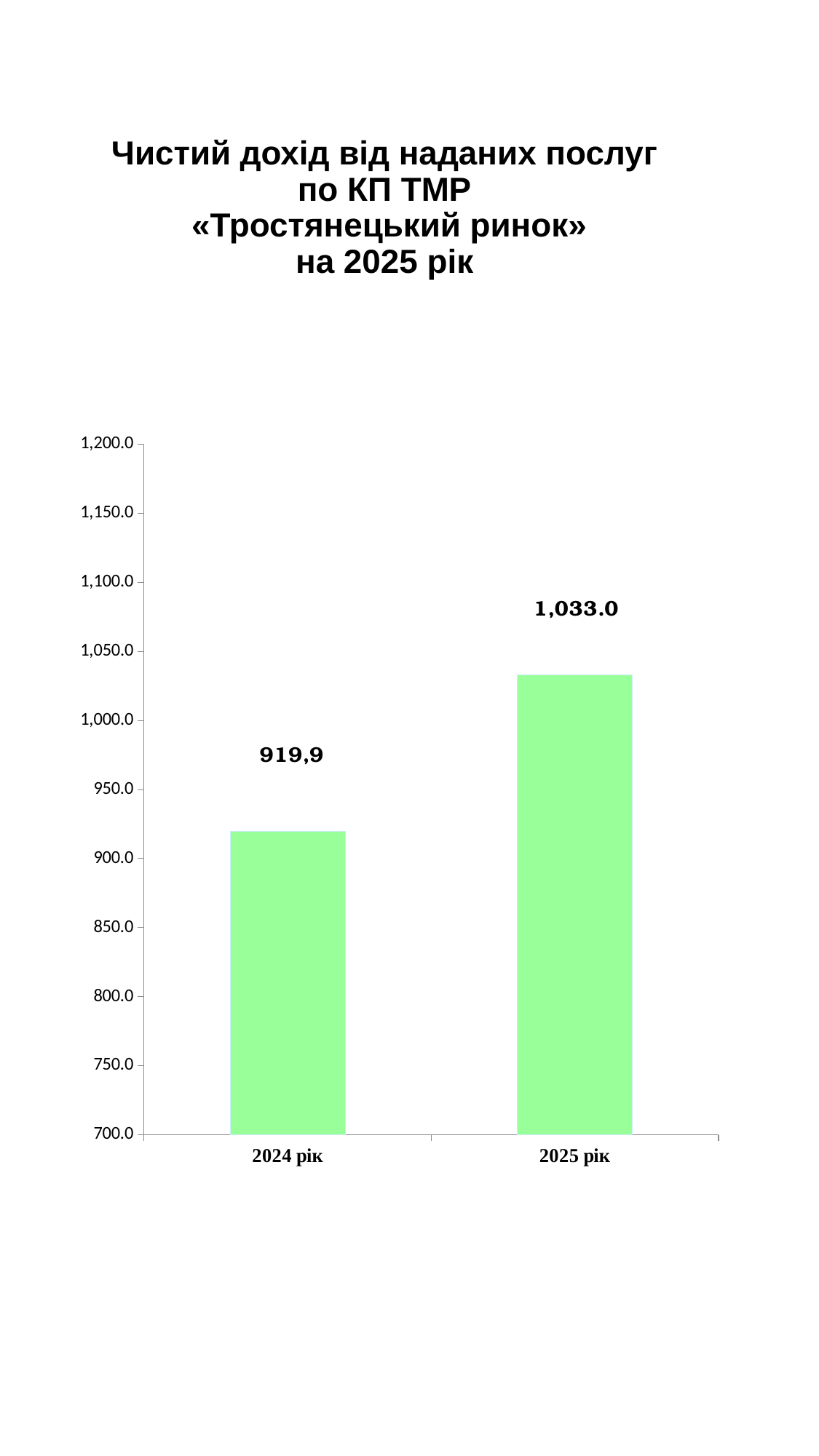

# Чистий дохід від наданих послуг по КП ТМР «Тростянецький ринок» на 2025 рік

### Chart

| Category |  |
|---|---|
| 2024 рік | 919.9 |
| 2025 рік | 1033.0 |